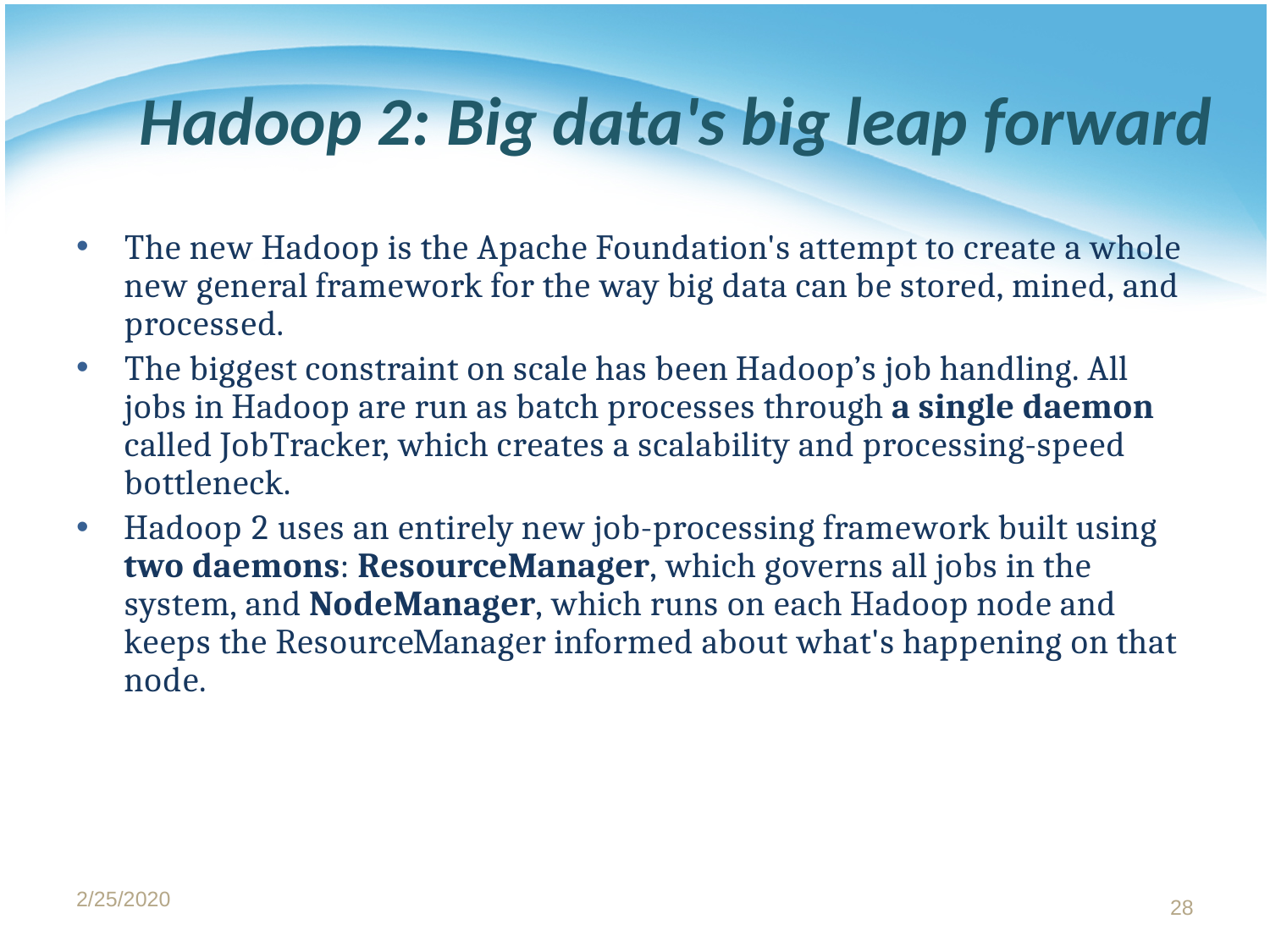

# Hadoop 2: Big data's big leap forward
The new Hadoop is the Apache Foundation's attempt to create a whole new general framework for the way big data can be stored, mined, and processed.
The biggest constraint on scale has been Hadoop’s job handling. All jobs in Hadoop are run as batch processes through a single daemon called JobTracker, which creates a scalability and processing-speed bottleneck.
Hadoop 2 uses an entirely new job-processing framework built using two daemons: ResourceManager, which governs all jobs in the system, and NodeManager, which runs on each Hadoop node and keeps the ResourceManager informed about what's happening on that node.
2/25/2020
28